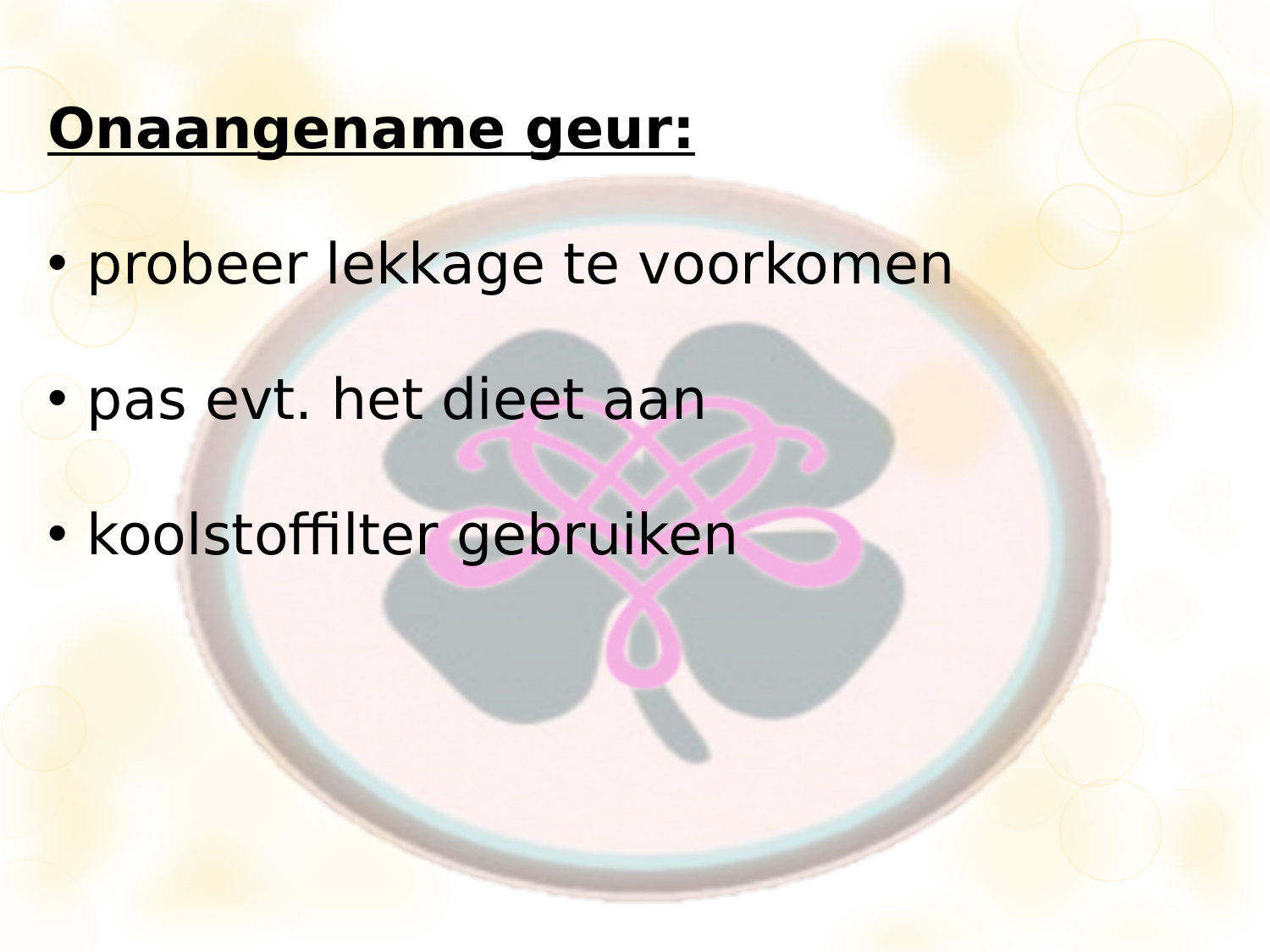

Onaangename geur:

probeer lekkage te voorkomen

pas evt. het dieet aan

koolstoffilter gebruiken